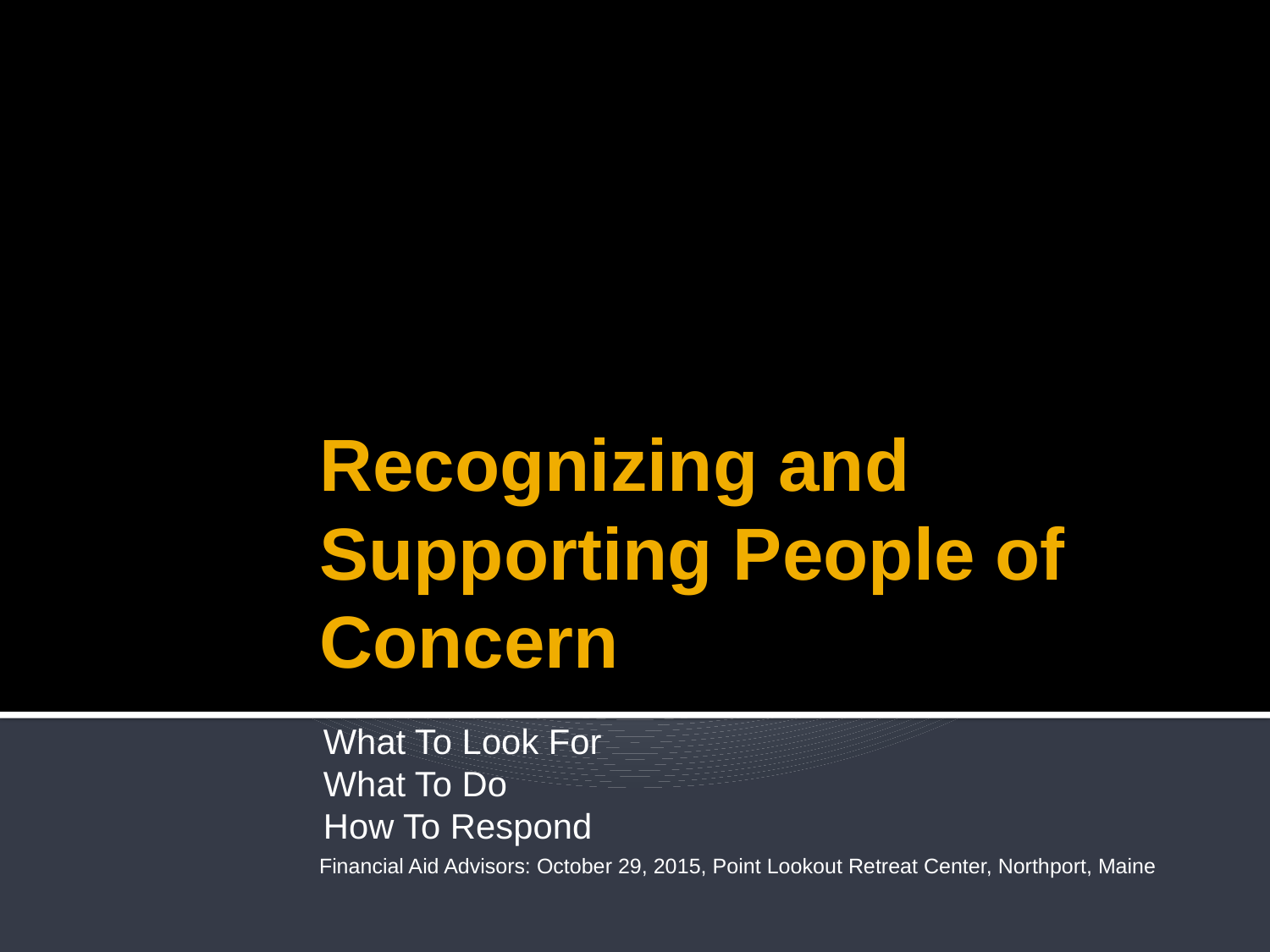

# Recognizing and Supporting People of Concern
What To Look For
What To Do
How To Respond
Financial Aid Advisors: October 29, 2015, Point Lookout Retreat Center, Northport, Maine